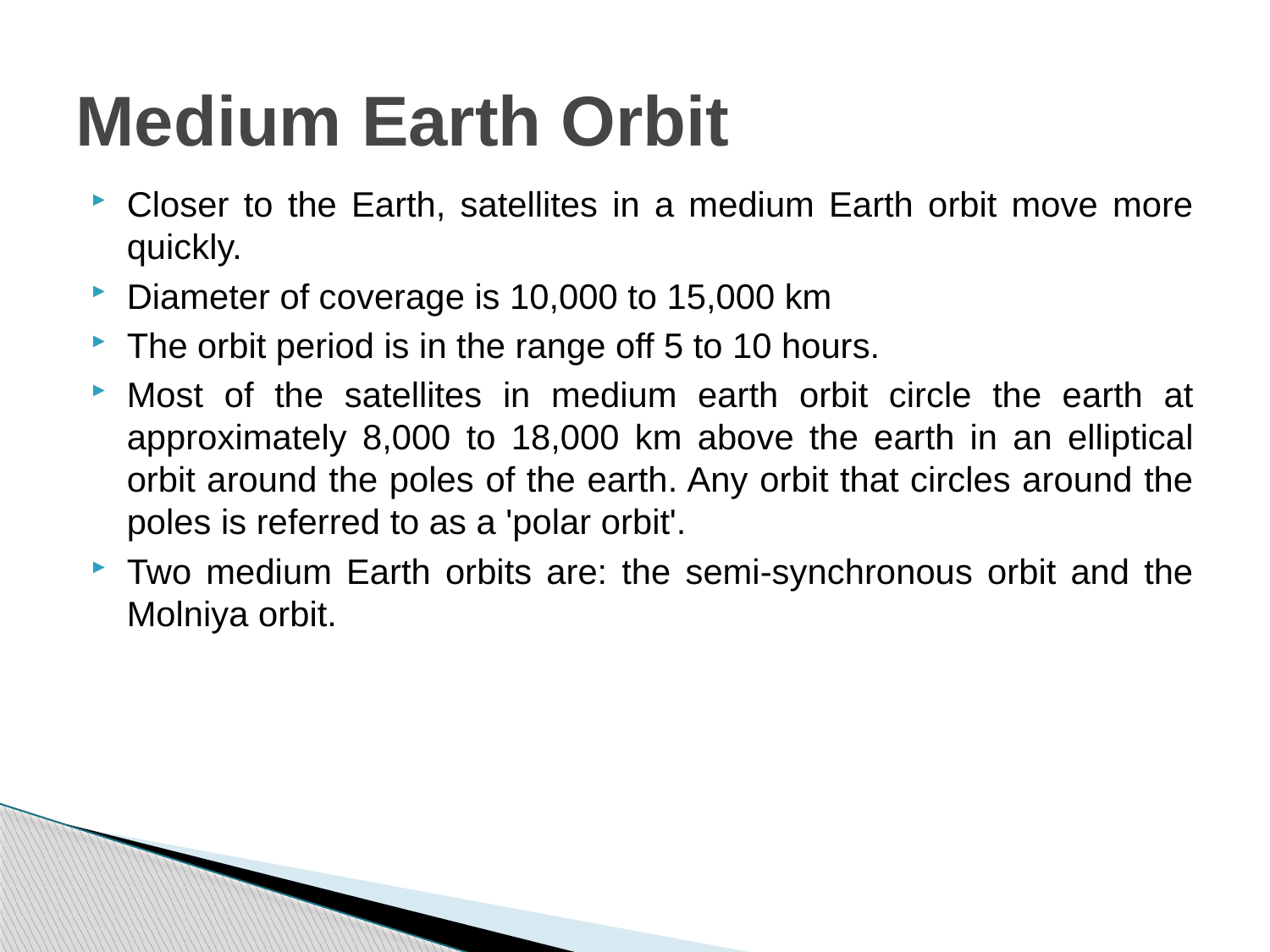

# Medium Earth Orbit
Closer to the Earth, satellites in a medium Earth orbit move more quickly.
Diameter of coverage is 10,000 to 15,000 km
The orbit period is in the range off 5 to 10 hours.
Most of the satellites in medium earth orbit circle the earth at approximately 8,000 to 18,000 km above the earth in an elliptical orbit around the poles of the earth. Any orbit that circles around the poles is referred to as a 'polar orbit'.
Two medium Earth orbits are: the semi-synchronous orbit and the Molniya orbit.